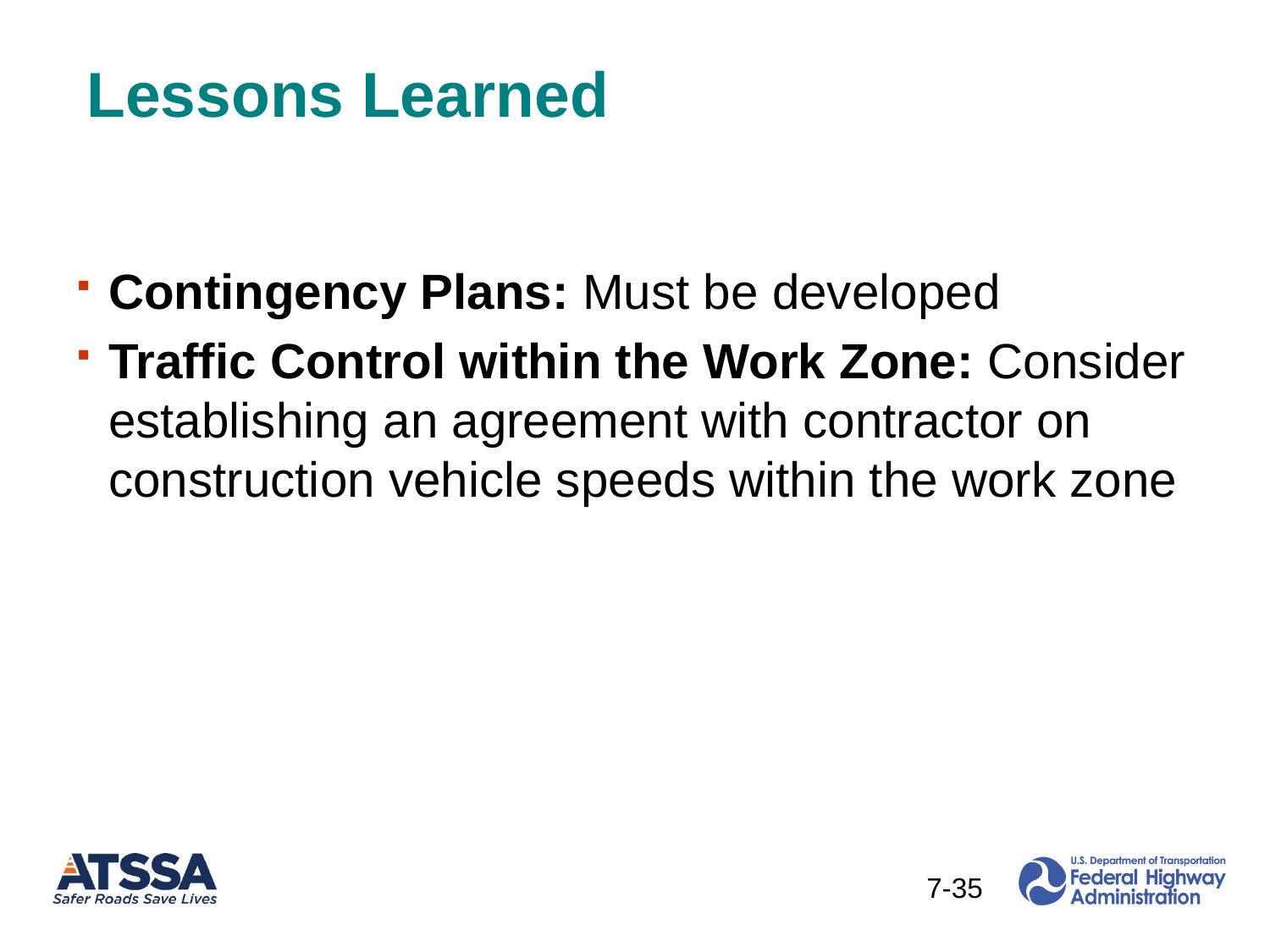

# Lessons Learned
Contingency Plans: Must be developed
Traffic Control within the Work Zone: Consider establishing an agreement with contractor on construction vehicle speeds within the work zone